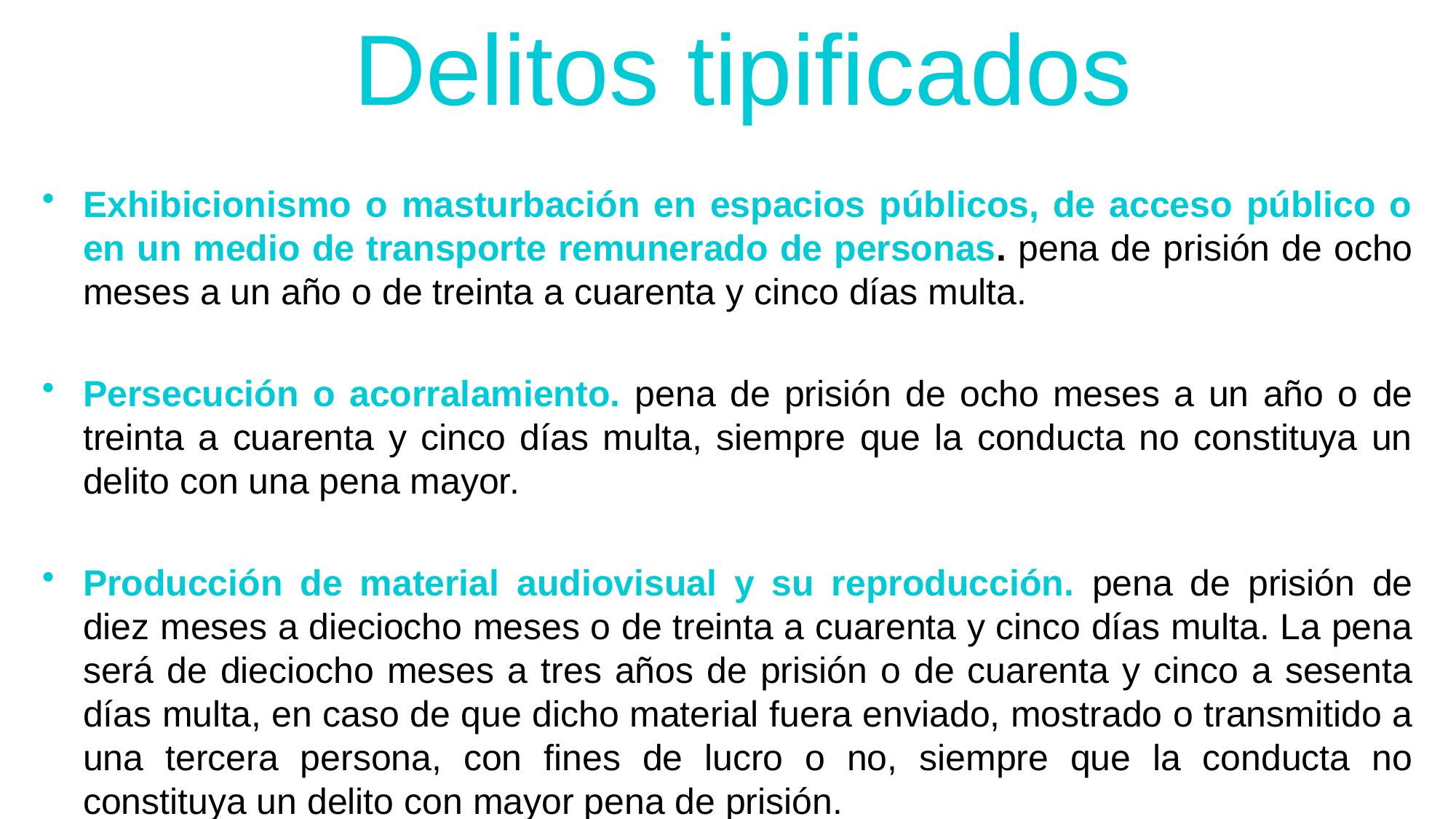

Delitos tipificados
Exhibicionismo o masturbación en espacios públicos, de acceso público o en un medio de transporte remunerado de personas. pena de prisión de ocho meses a un año o de treinta a cuarenta y cinco días multa.

Persecución o acorralamiento. pena de prisión de ocho meses a un año o de treinta a cuarenta y cinco días multa, siempre que la conducta no constituya un delito con una pena mayor.

Producción de material audiovisual y su reproducción. pena de prisión de diez meses a dieciocho meses o de treinta a cuarenta y cinco días multa. La pena será de dieciocho meses a tres años de prisión o de cuarenta y cinco a sesenta días multa, en caso de que dicho material fuera enviado, mostrado o transmitido a una tercera persona, con fines de lucro o no, siempre que la conducta no constituya un delito con mayor pena de prisión.